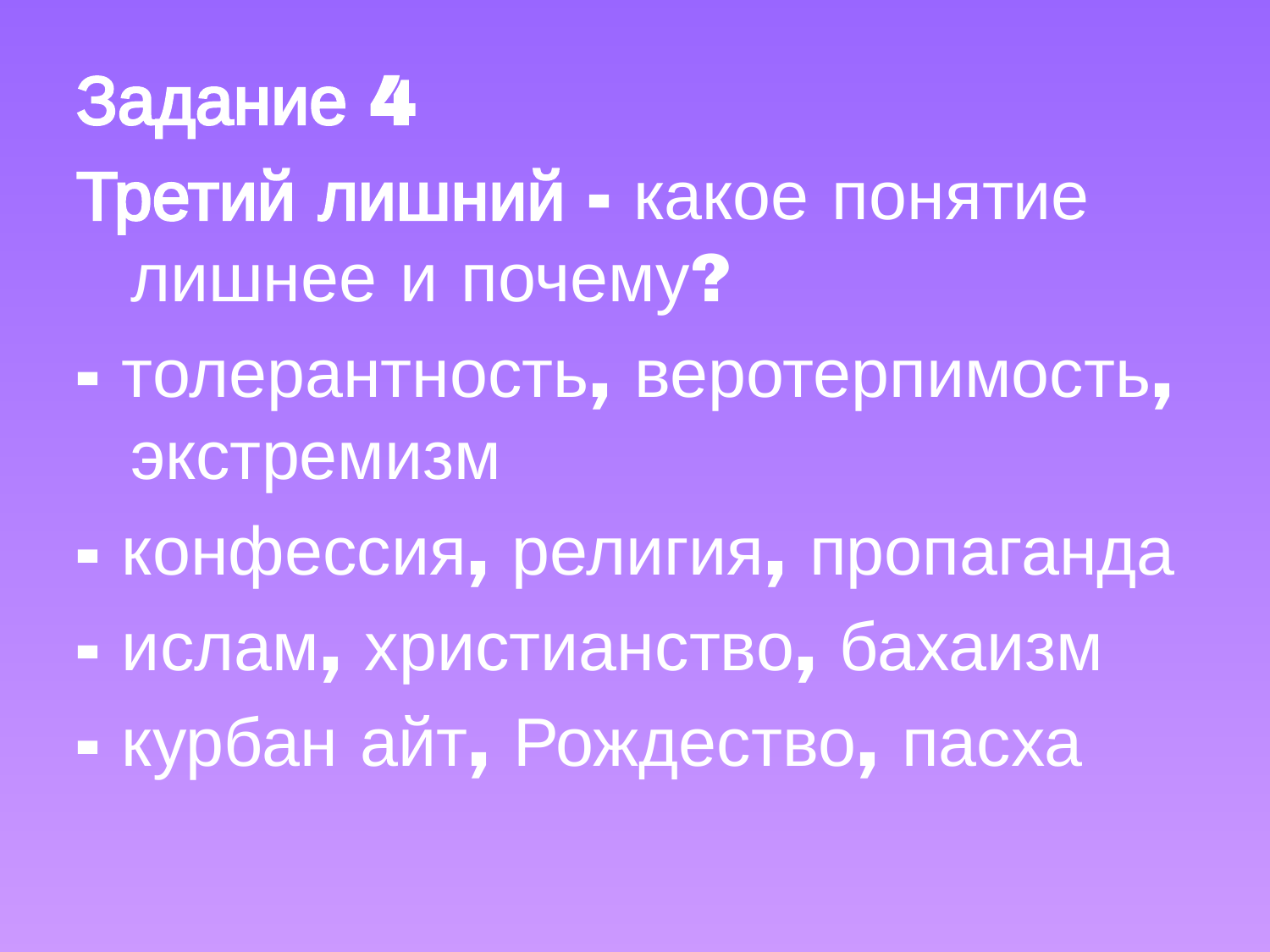

Задание 4
Третий лишний - какое понятие лишнее и почему?
- толерантность, веротерпимость, экстремизм
- конфессия, религия, пропаганда
- ислам, христианство, бахаизм
- курбан айт, Рождество, пасха